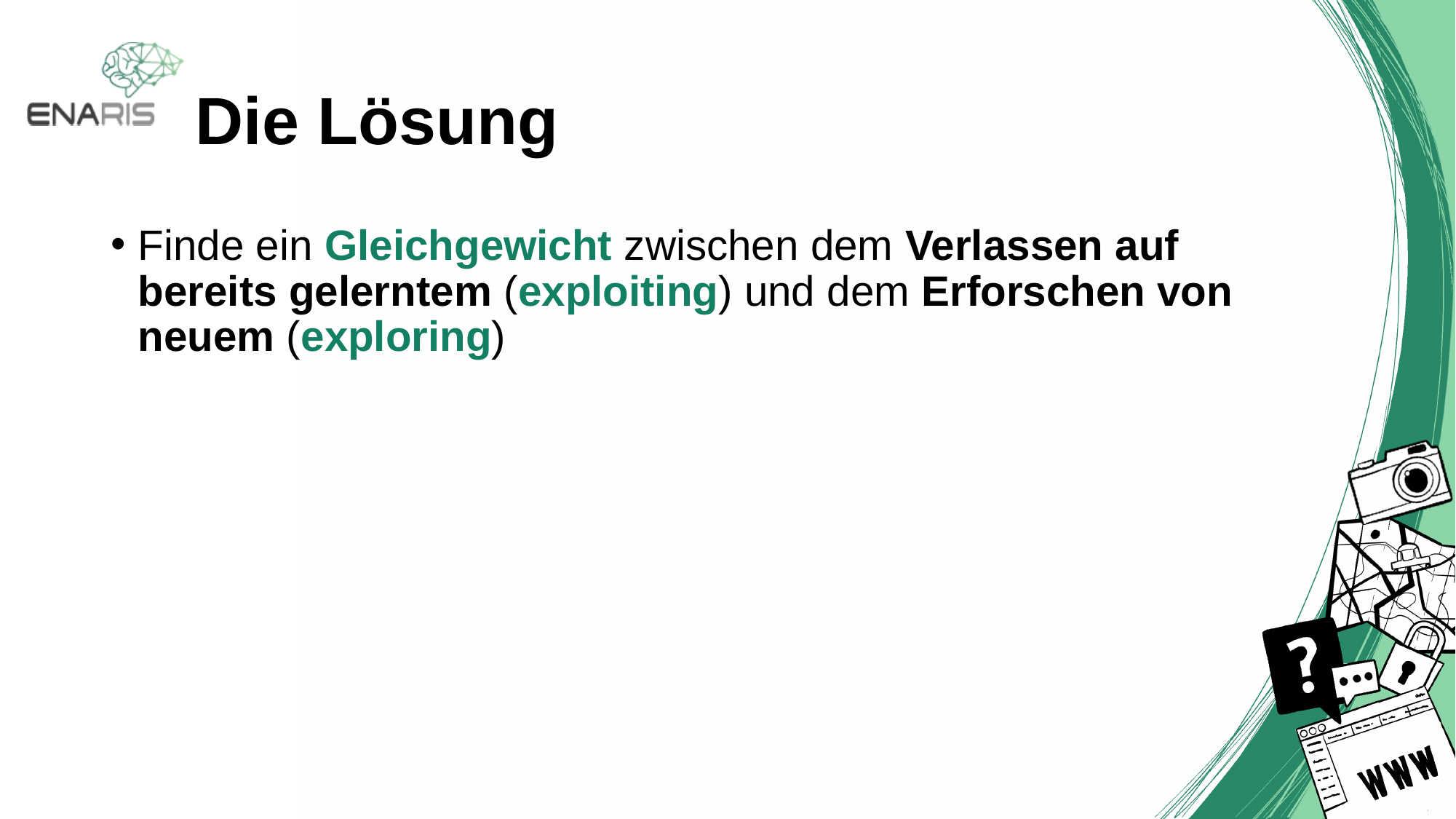

# Die Lösung
Finde ein Gleichgewicht zwischen dem Verlassen auf bereits gelerntem (exploiting) und dem Erforschen von neuem (exploring)